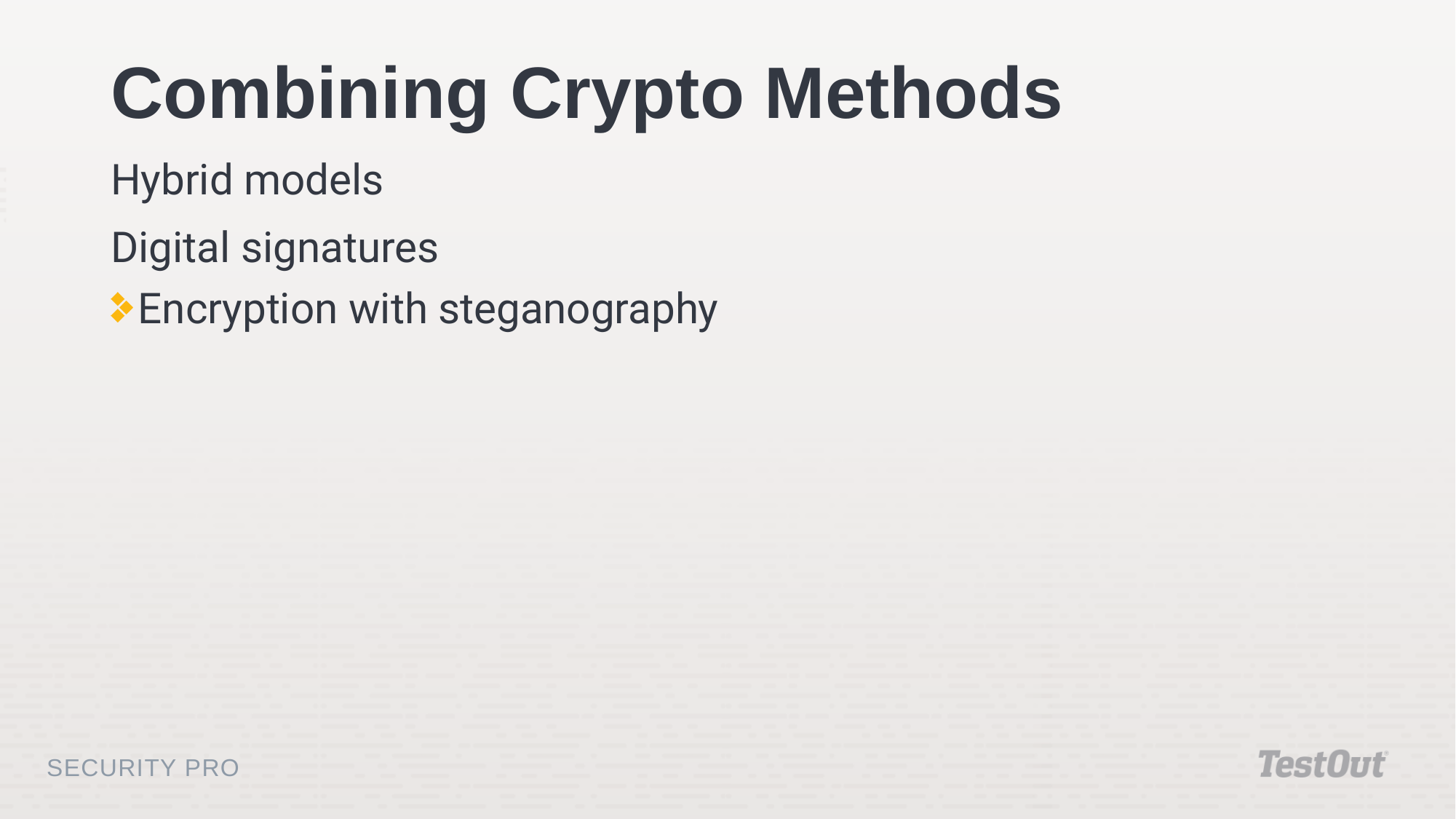

# Combining Crypto Methods
Hybrid models
Digital signatures
Encryption with steganography
Security Pro